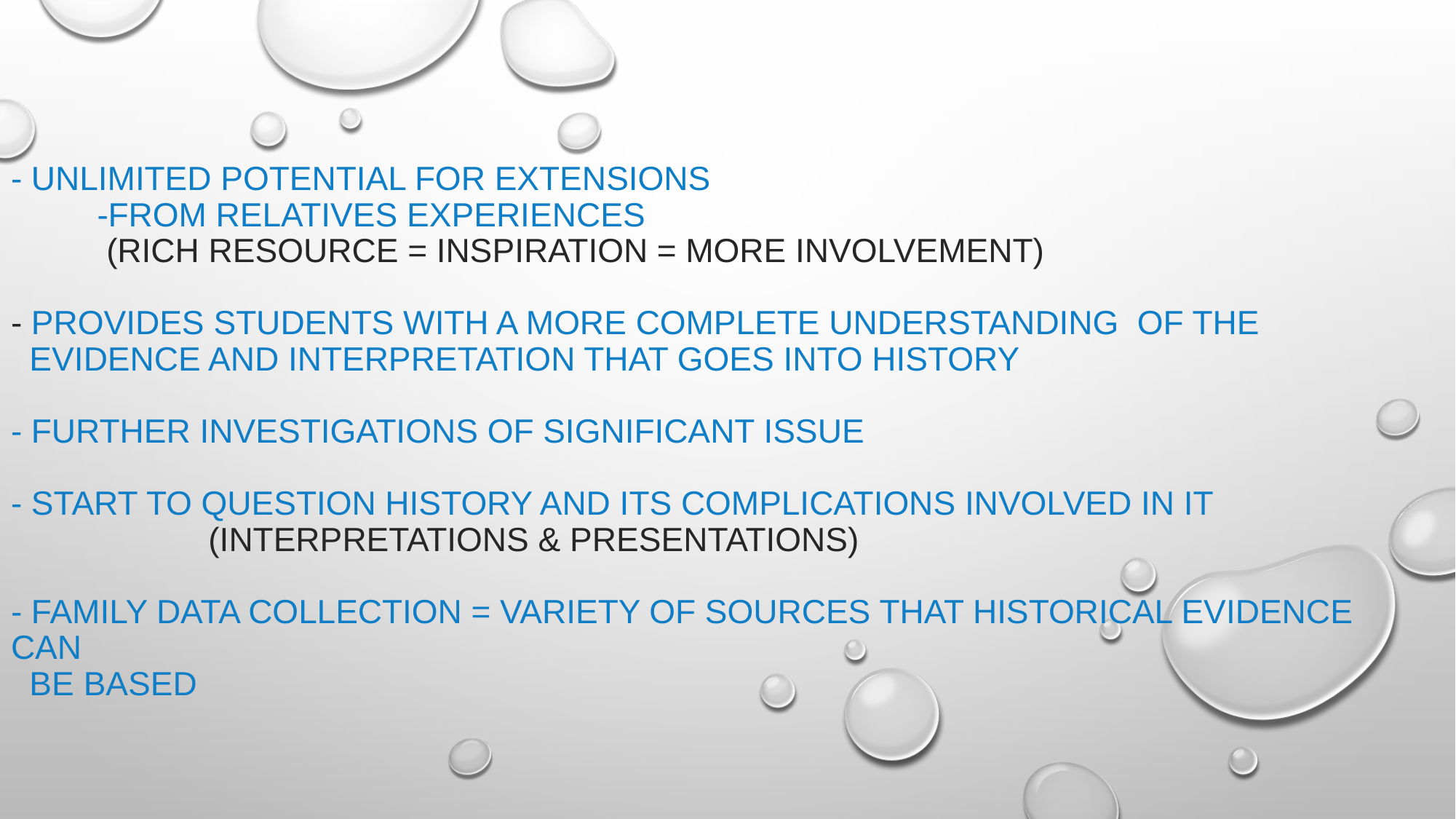

# - Unlimited potential for extensions -from relatives experiences (rich resource = inspiration = more involvement) - Provides students with a more complete understanding  of the evidence and interpretation that goes into history - Further investigations of significant issue - start to question history and its complications involved in it (interpretations & presentations) - family data collection = variety of sources that historical evidence can be based